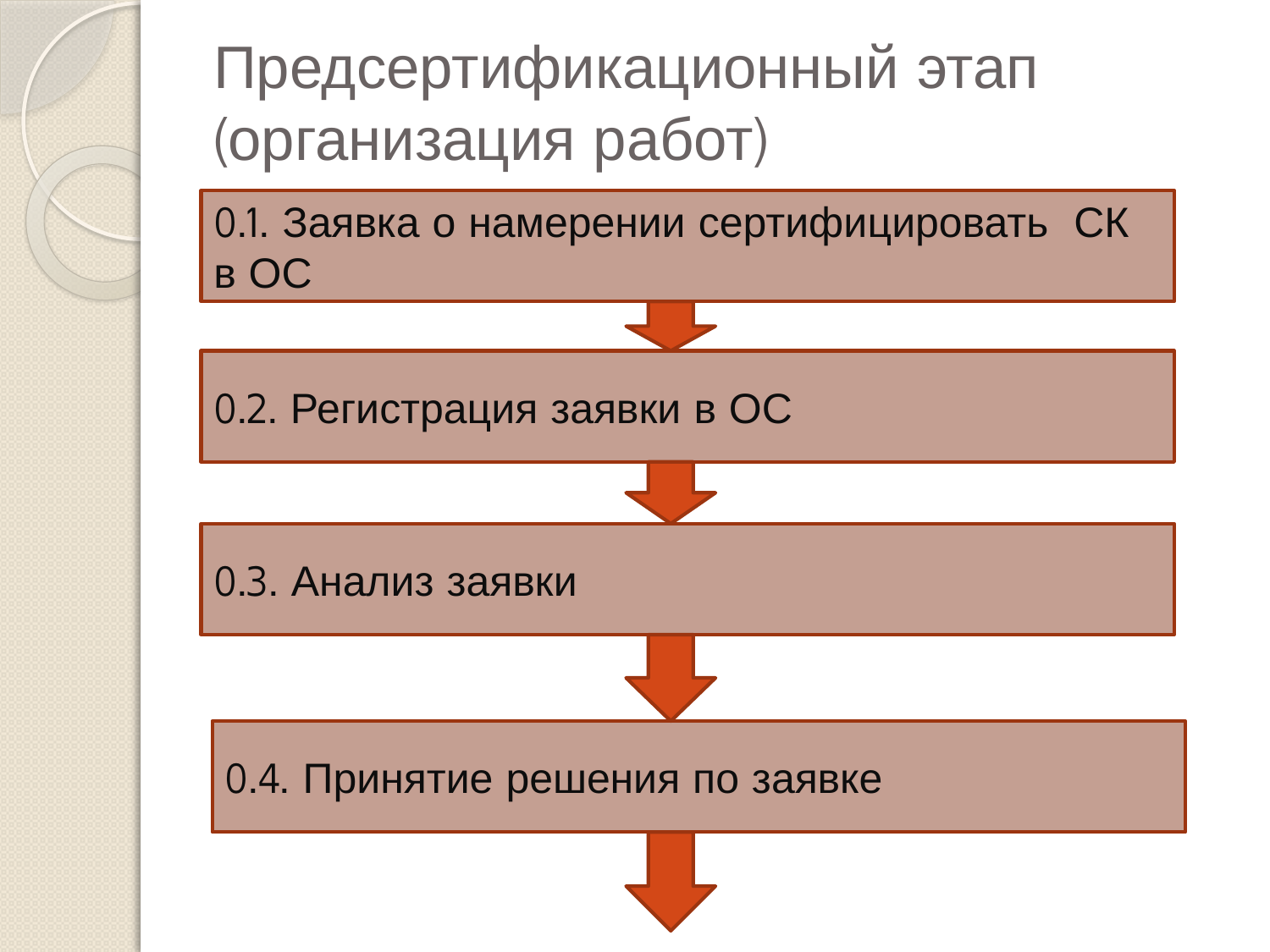

# Предсертификационный этап (организация работ)
0.1. Заявка о намерении сертифицировать  СК в ОС

0.2. Регистрация заявки в ОС

0.3. Анализ заявки

0.4. Принятие решения по заявке